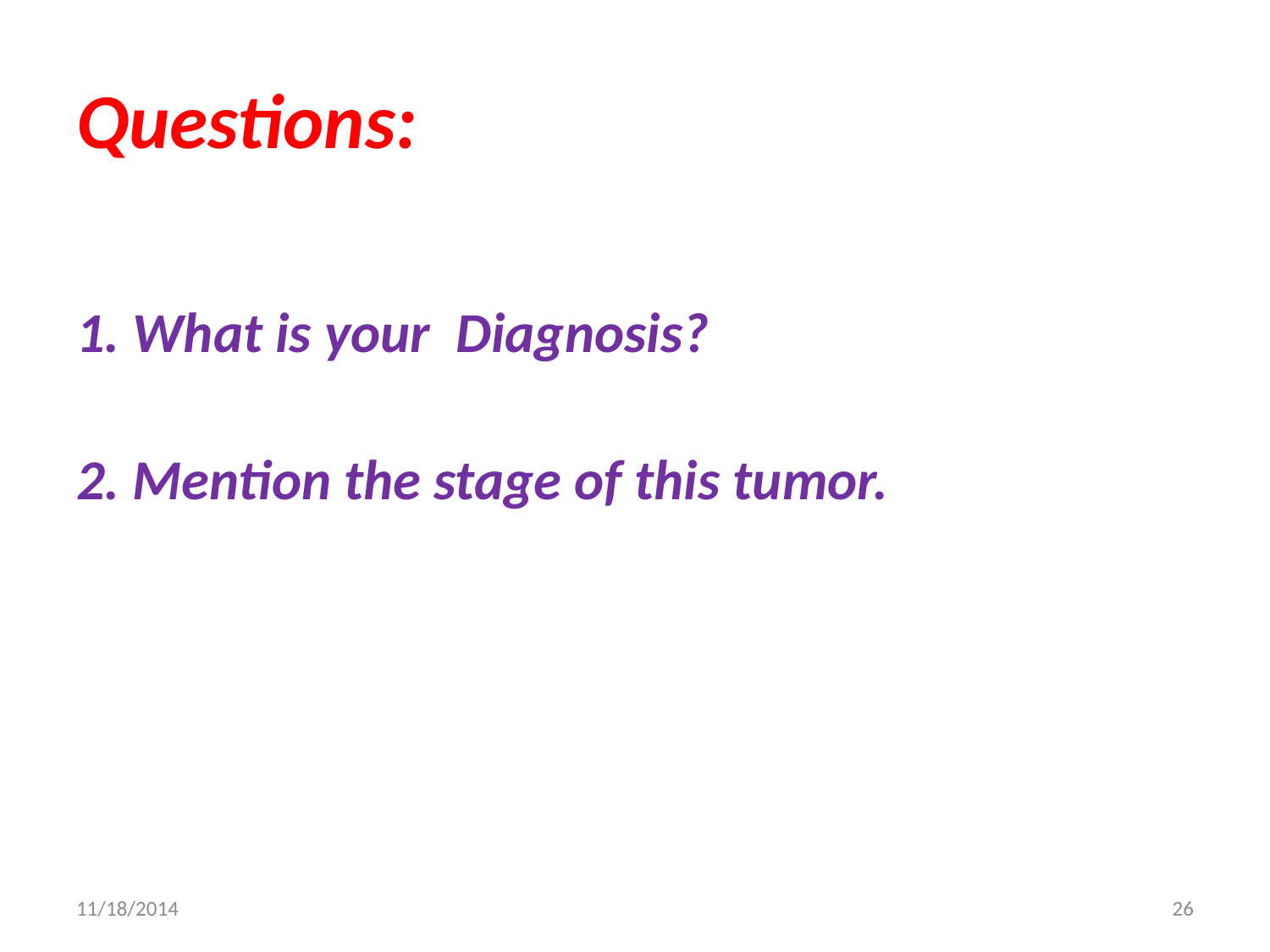

# Questions:
1. What is your  Diagnosis?
2. Mention the stage of this tumor.
11/18/2014
26